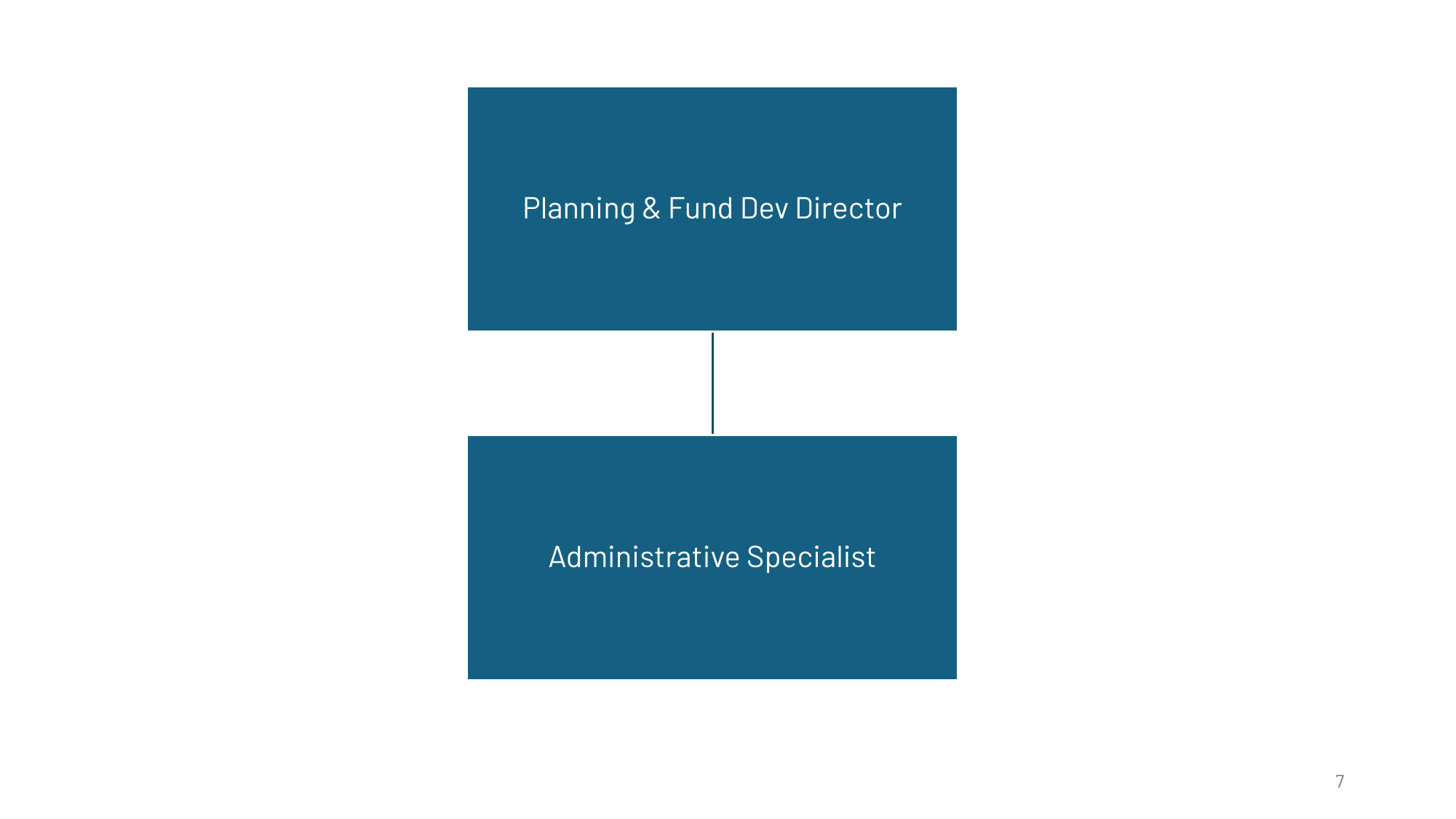

Planning & Fund Dev Director
Administrative Specialist
7